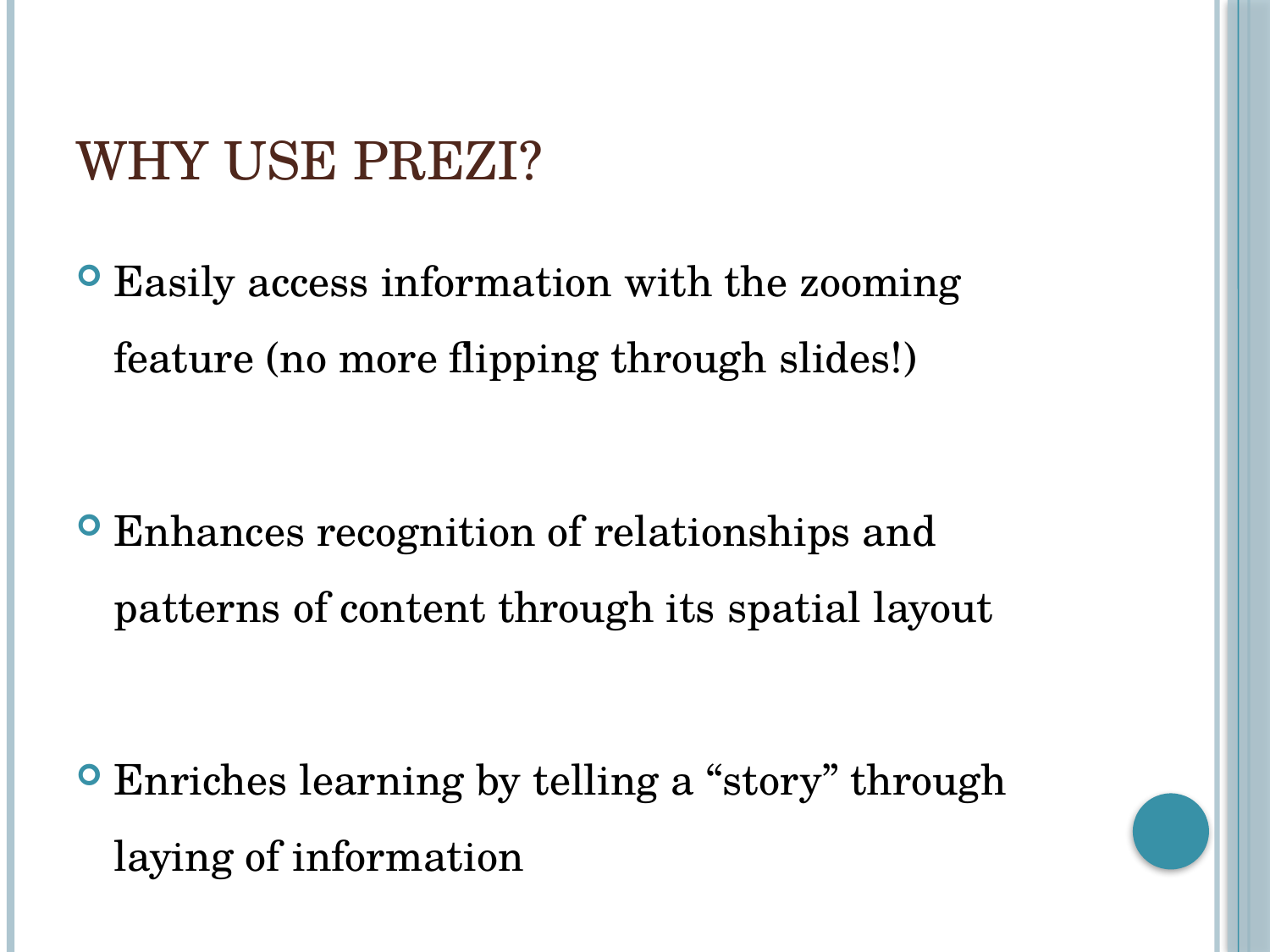

# Why Use Prezi?
Easily access information with the zooming feature (no more flipping through slides!)

Enhances recognition of relationships and patterns of content through its spatial layout

Enriches learning by telling a “story” through laying of information